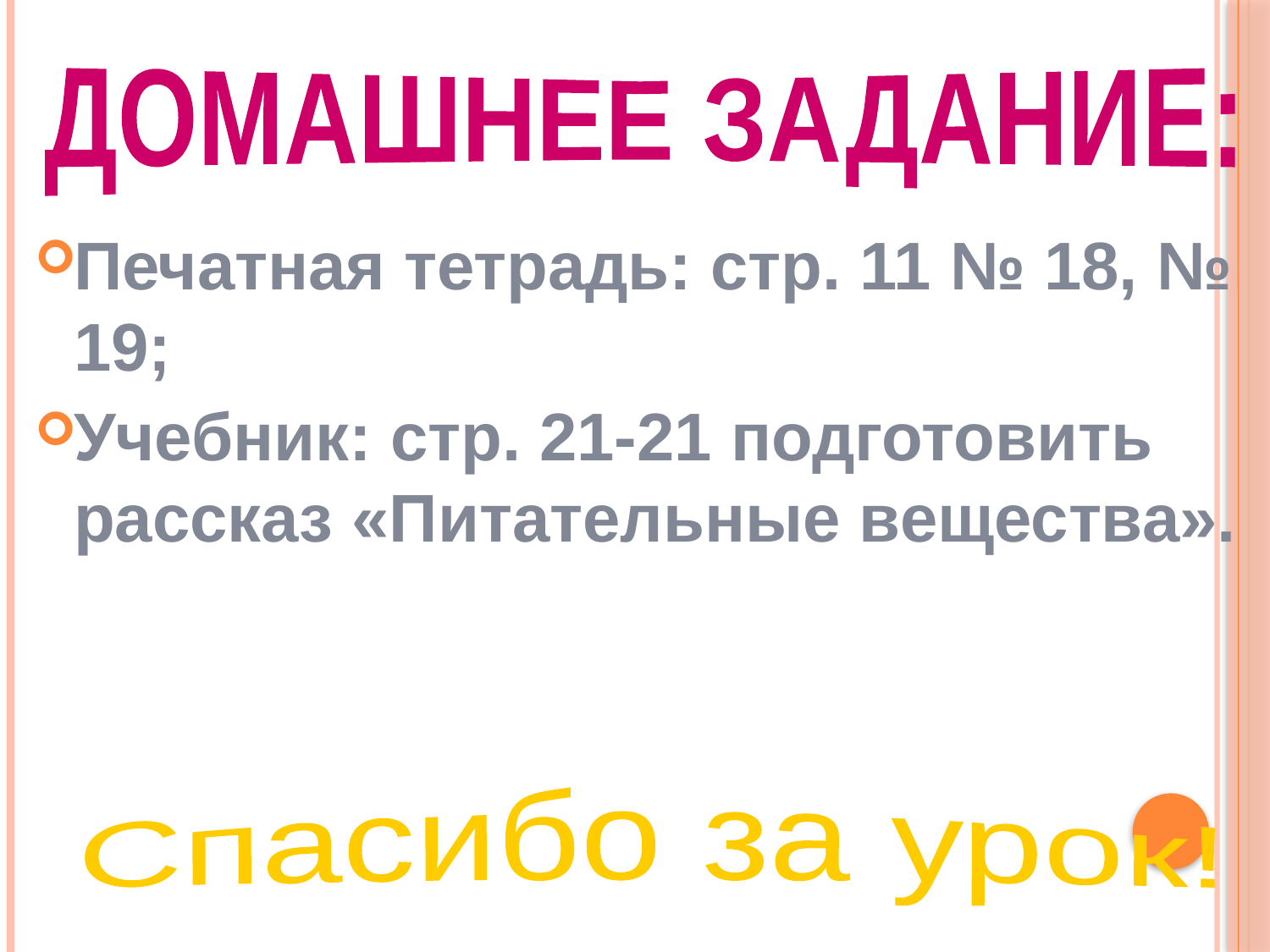

ДОМАШНЕЕ ЗАДАНИЕ:
Печатная тетрадь: стр. 11 № 18, № 19;
Учебник: стр. 21-21 подготовить рассказ «Питательные вещества».

Спасибо за урок!